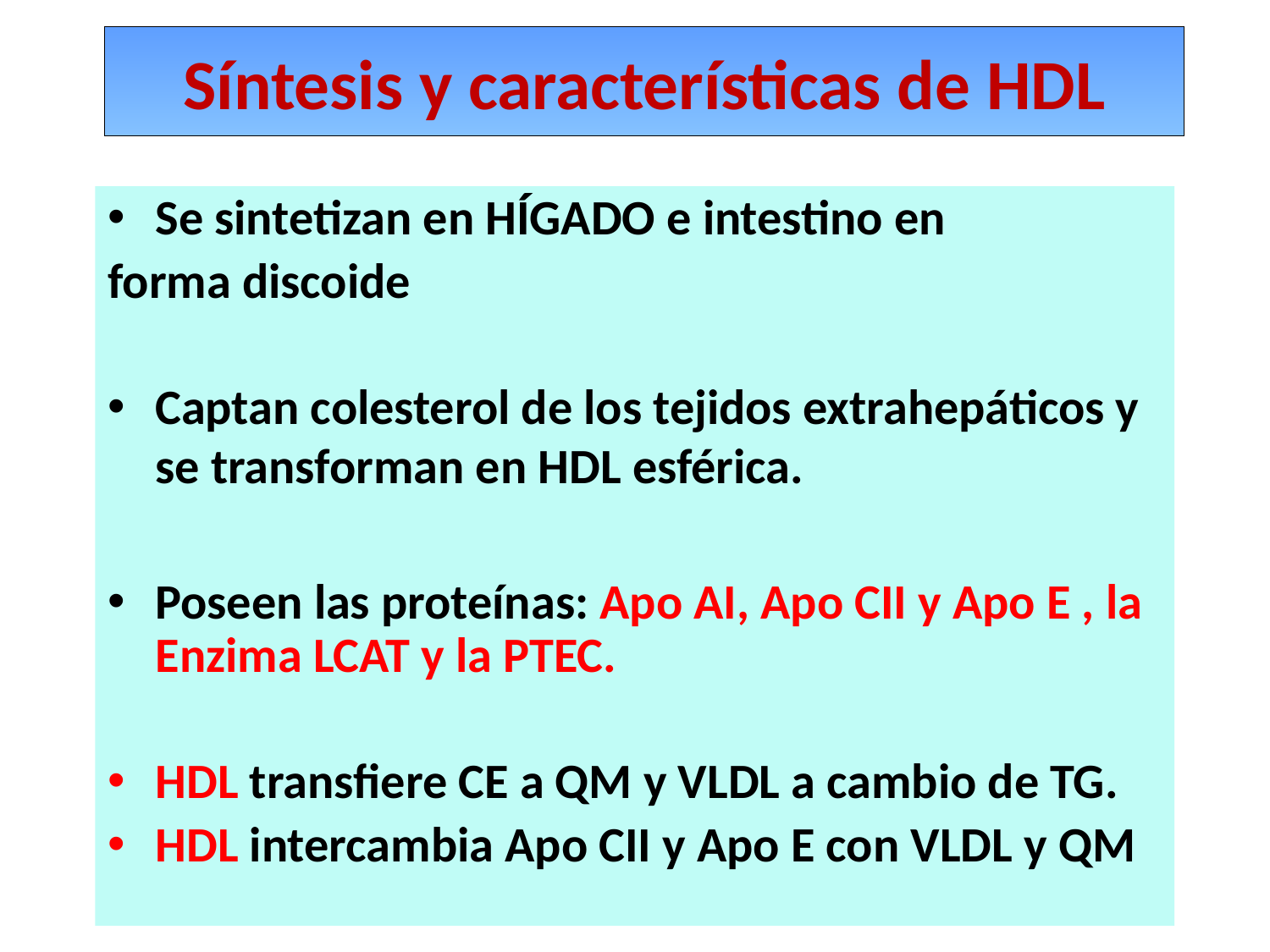

# Síntesis y características de HDL
Se sintetizan en HÍGADO e intestino en
forma discoide

Captan colesterol de los tejidos extrahepáticos y se transforman en HDL esférica.

Poseen las proteínas: Apo AI, Apo CII y Apo E , la Enzima LCAT y la PTEC.

HDL transfiere CE a QM y VLDL a cambio de TG.
HDL intercambia Apo CII y Apo E con VLDL y QM